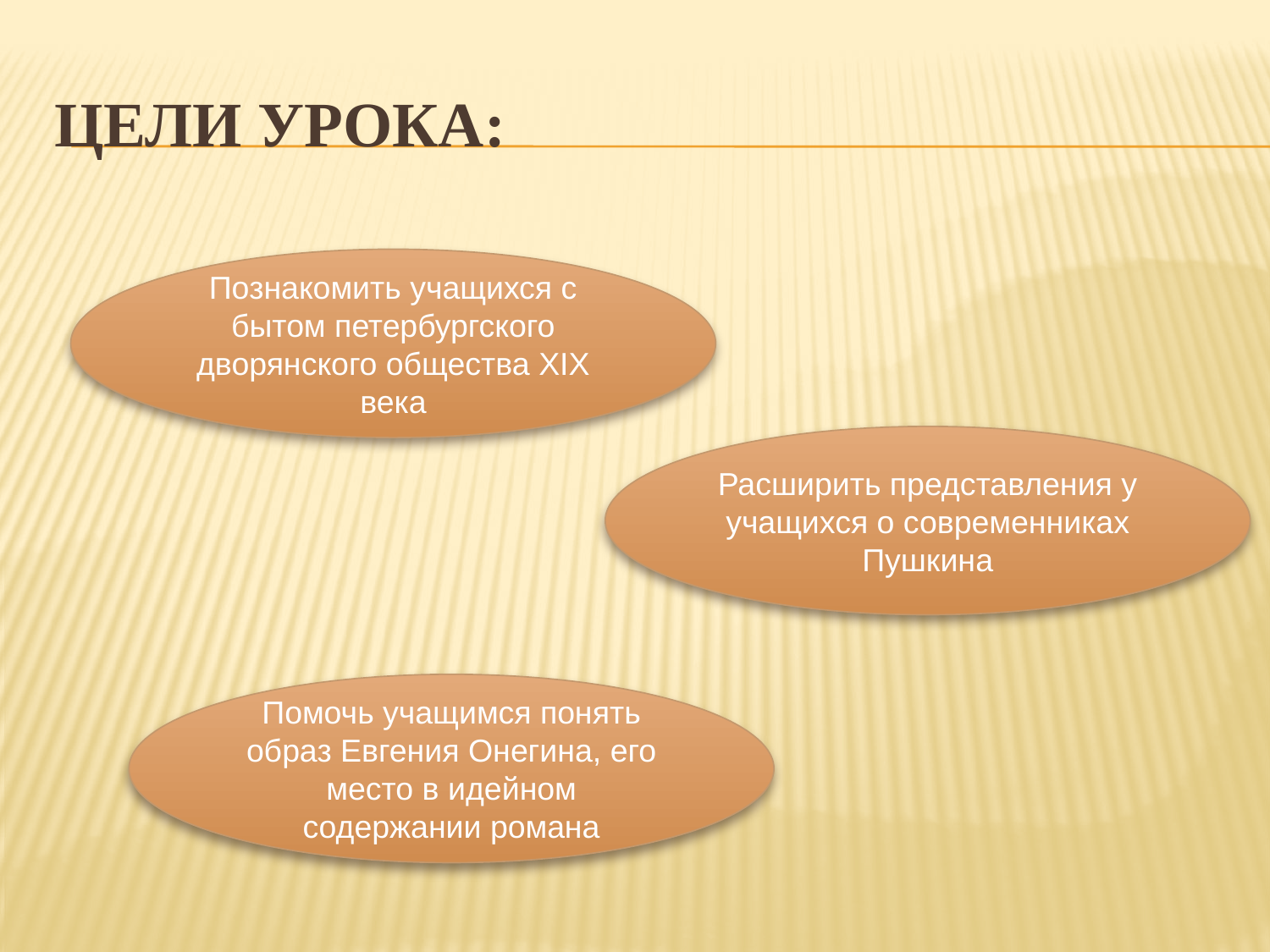

# Цели урока:
Познакомить учащихся с бытом петербургского дворянского общества XIX века
Расширить представления у учащихся о современниках Пушкина
Помочь учащимся понять образ Евгения Онегина, его место в идейном содержании романа